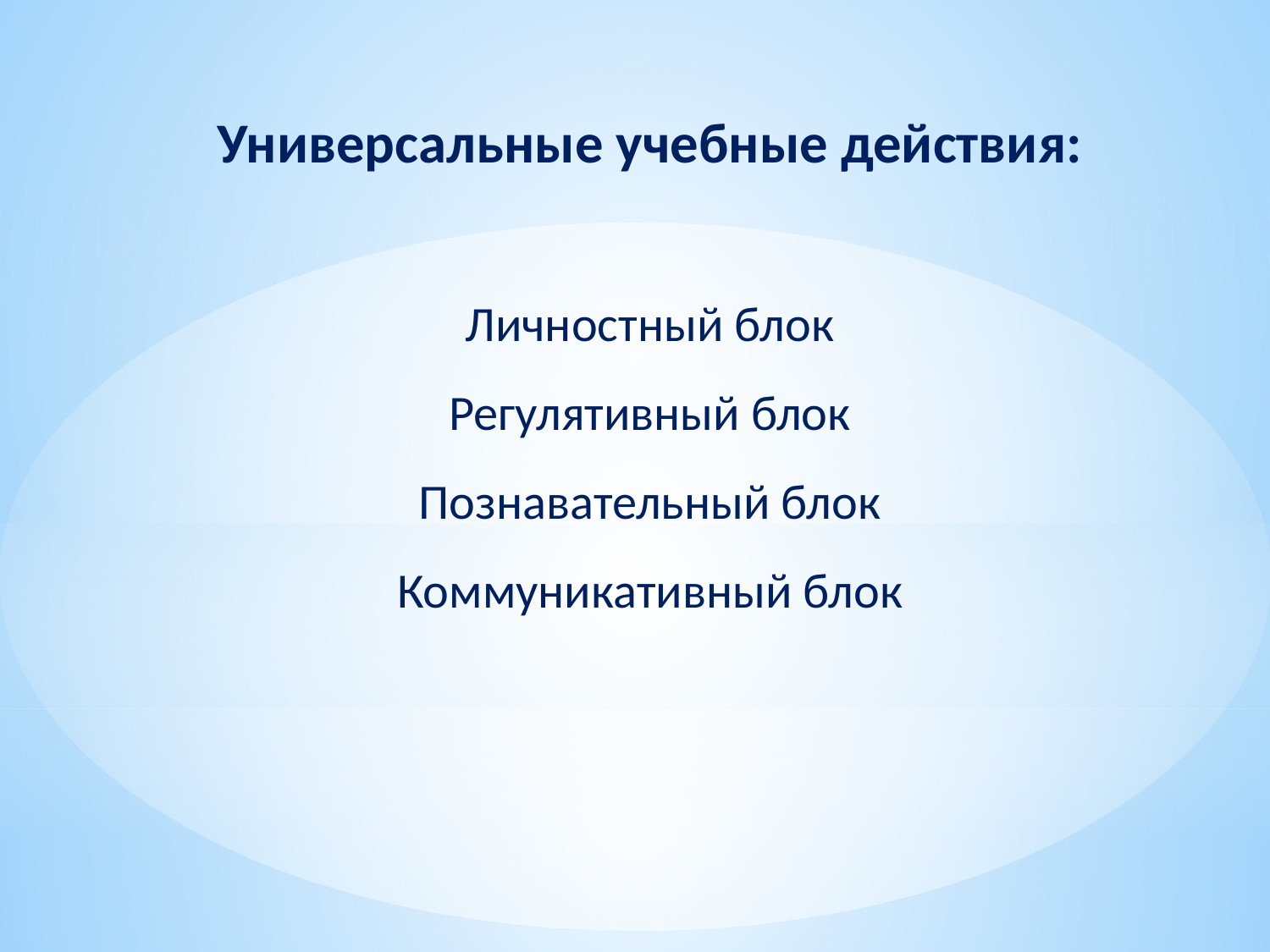

Универсальные учебные действия:

Личностный блок
Регулятивный блок
Познавательный блок
Коммуникативный блок